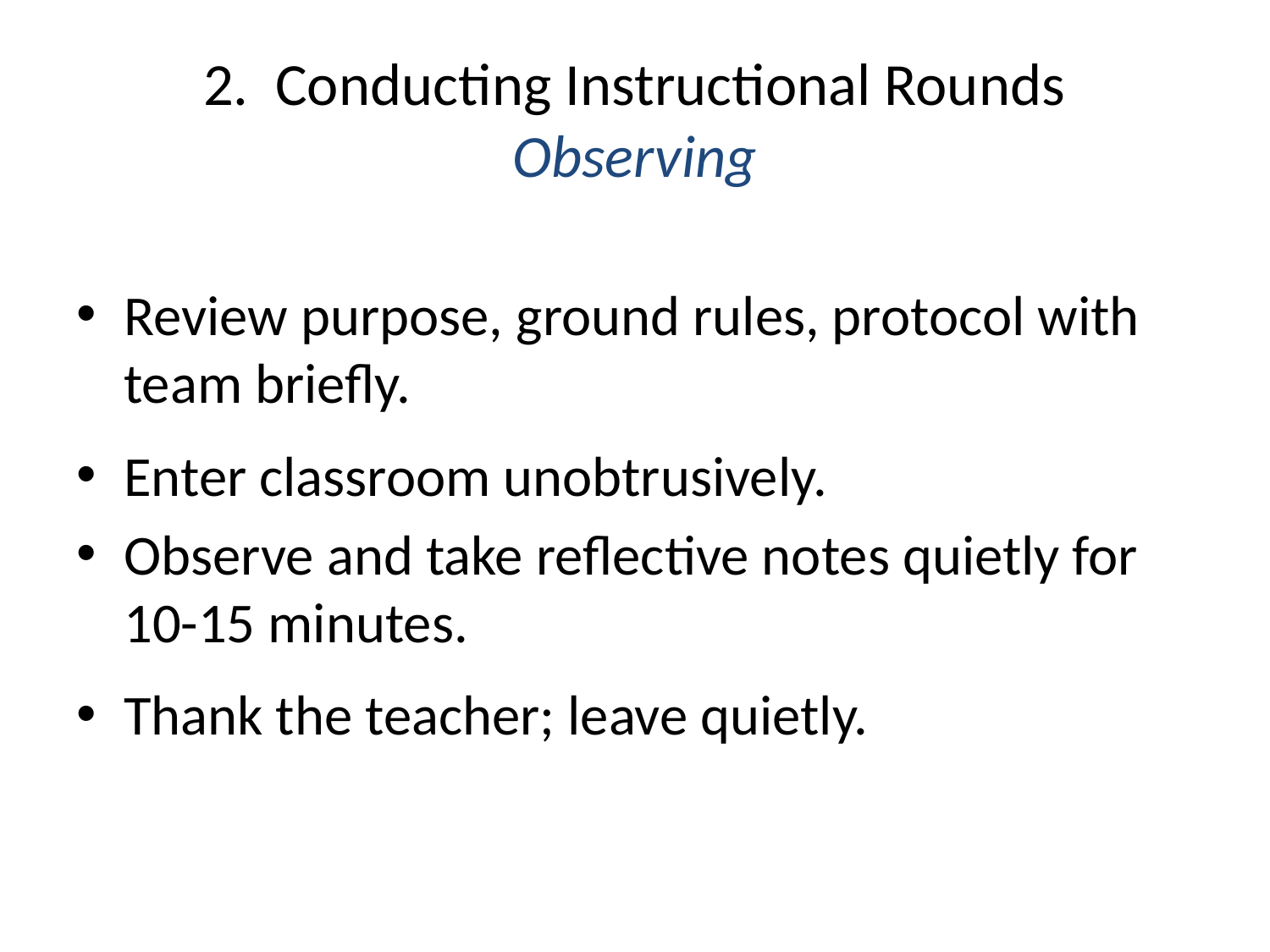

# 2.  Conducting Instructional Rounds Observing
Review purpose, ground rules, protocol with team briefly.
Enter classroom unobtrusively.
Observe and take reflective notes quietly for 10-15 minutes.
Thank the teacher; leave quietly.